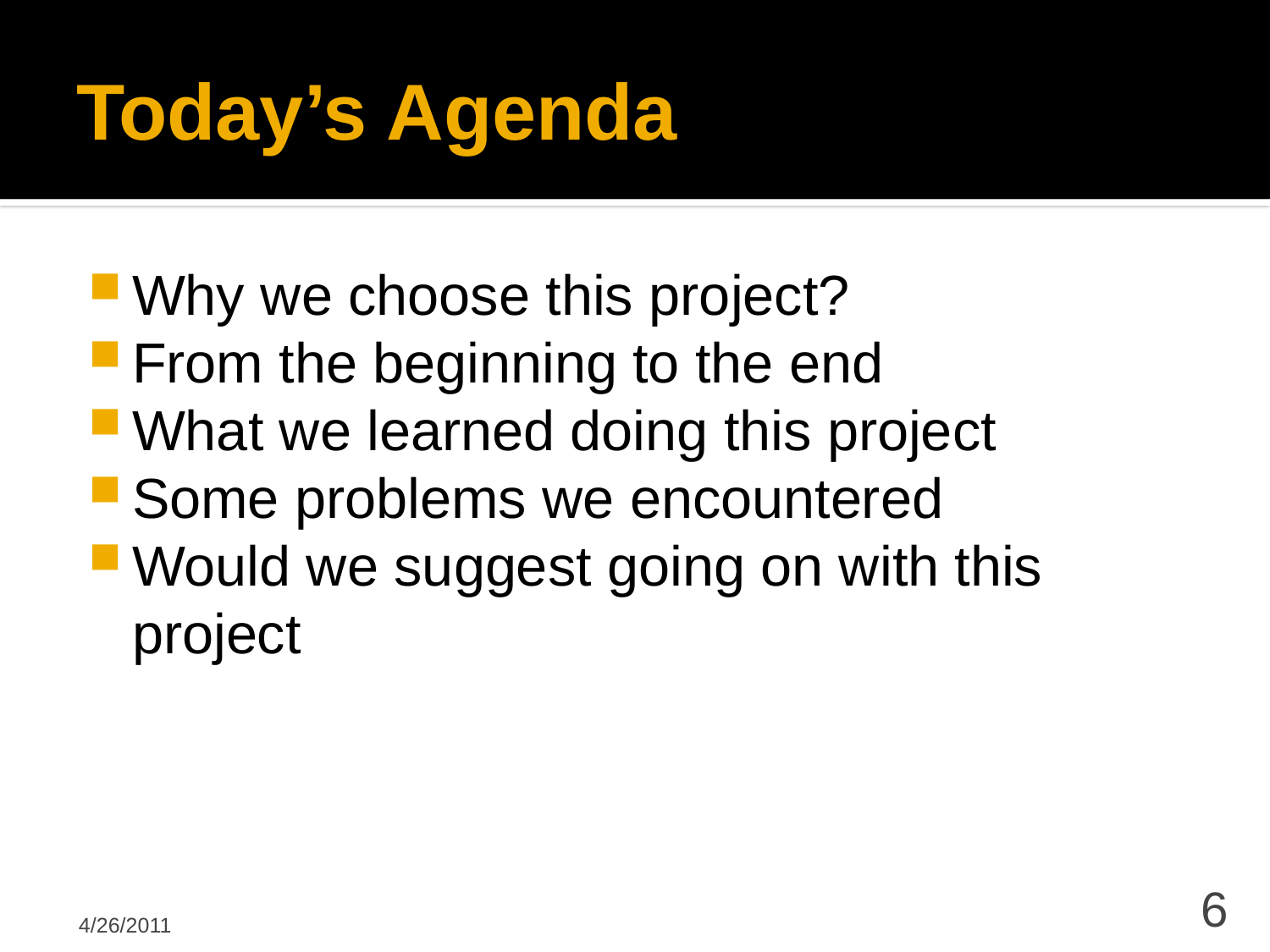

# Today’s Agenda
Why we choose this project?
From the beginning to the end
What we learned doing this project
Some problems we encountered
Would we suggest going on with this project

4/26/2011
6